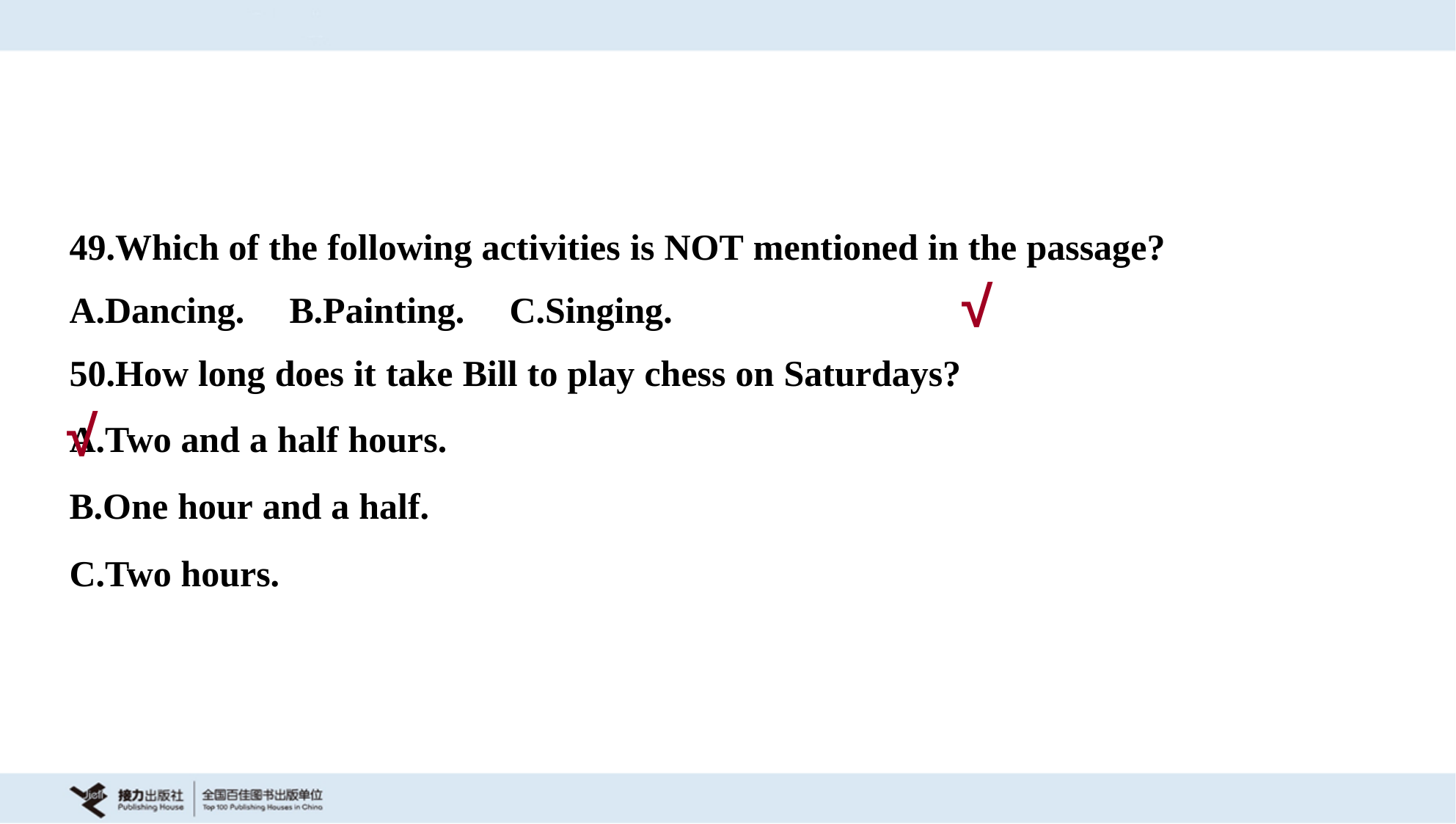

49.Which of the following activities is NOT mentioned in the passage?
A.Dancing.	B.Painting.	C.Singing.
√
50.How long does it take Bill to play chess on Saturdays?
A.Two and a half hours.
B.One hour and a half.
C.Two hours.
√